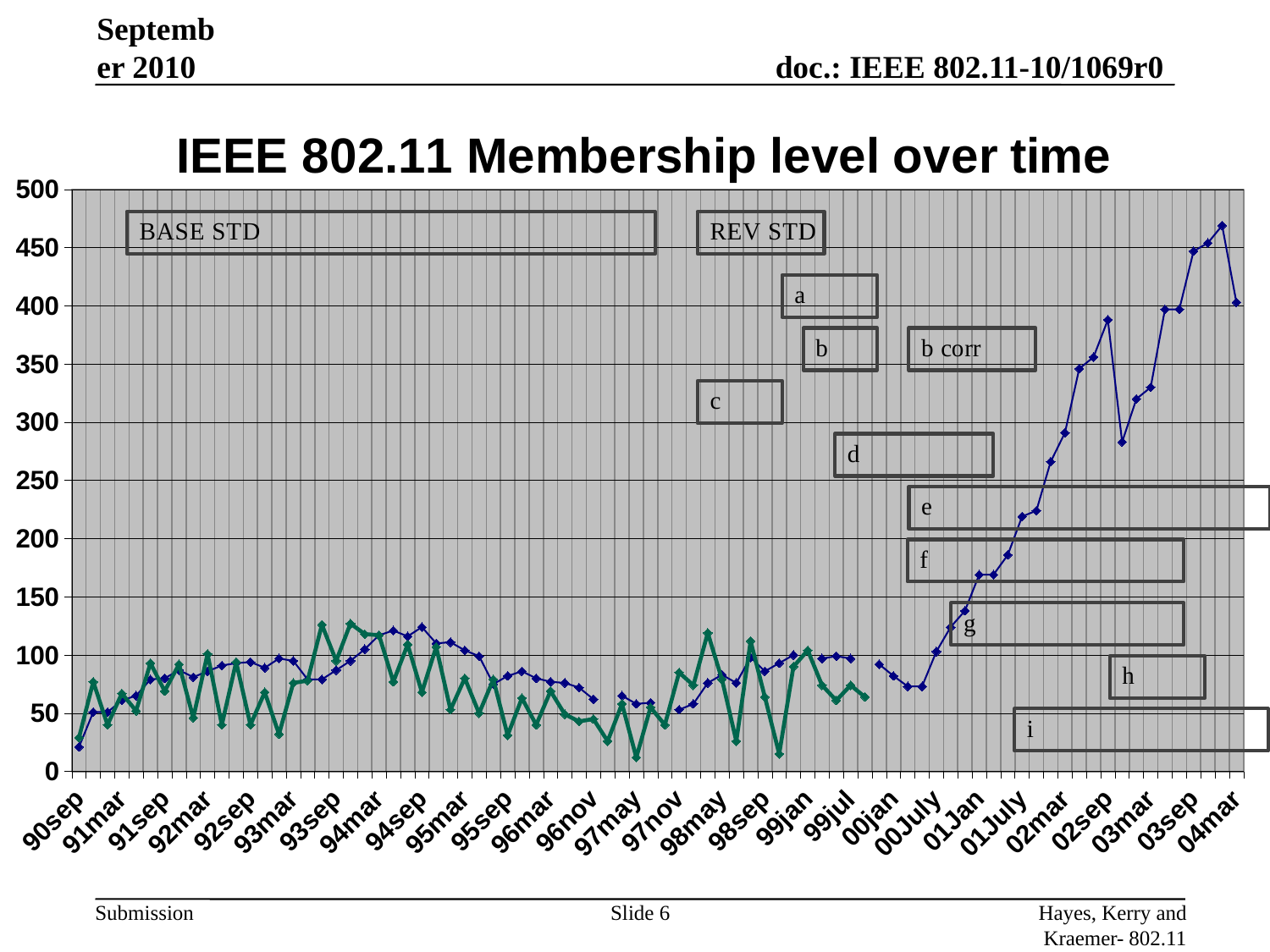

September 2010

[unsupported chart]

#

Slide 6
Hayes, Kerry and Kraemer- 802.11 WG Chairs